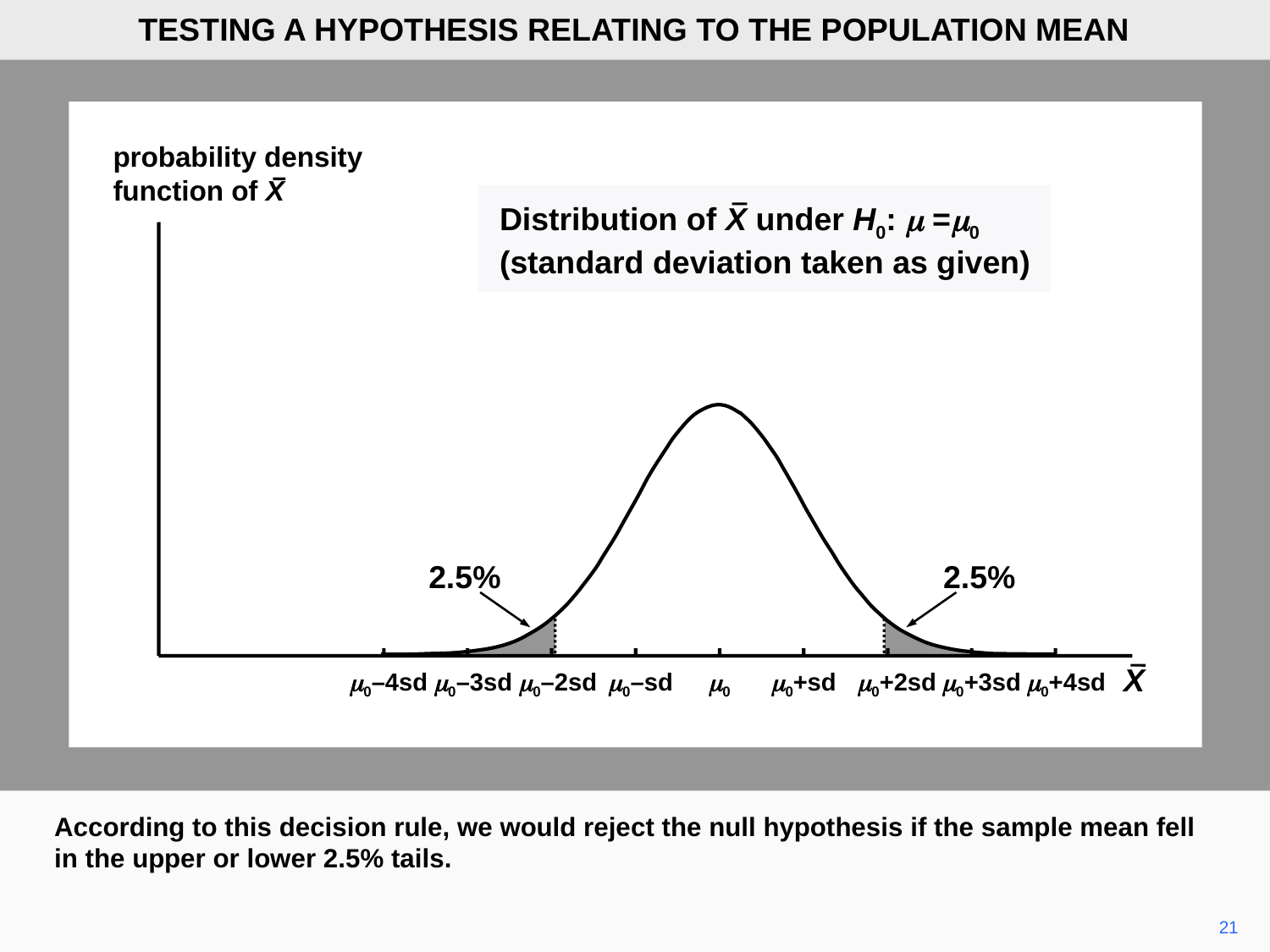

TESTING A HYPOTHESIS RELATING TO THE POPULATION MEAN

probability density
function of X

Distribution of X under H0: μ =μ0
(standard deviation taken as given)

2.5%
2.5%

X

μ0–4sd
μ0–3sd
μ0–2sd
μ0–sd
μ0
μ0+sd
μ0+2sd
μ0+3sd
μ0+4sd

According to this decision rule, we would reject the null hypothesis if the sample mean fell in the upper or lower 2.5% tails.
21